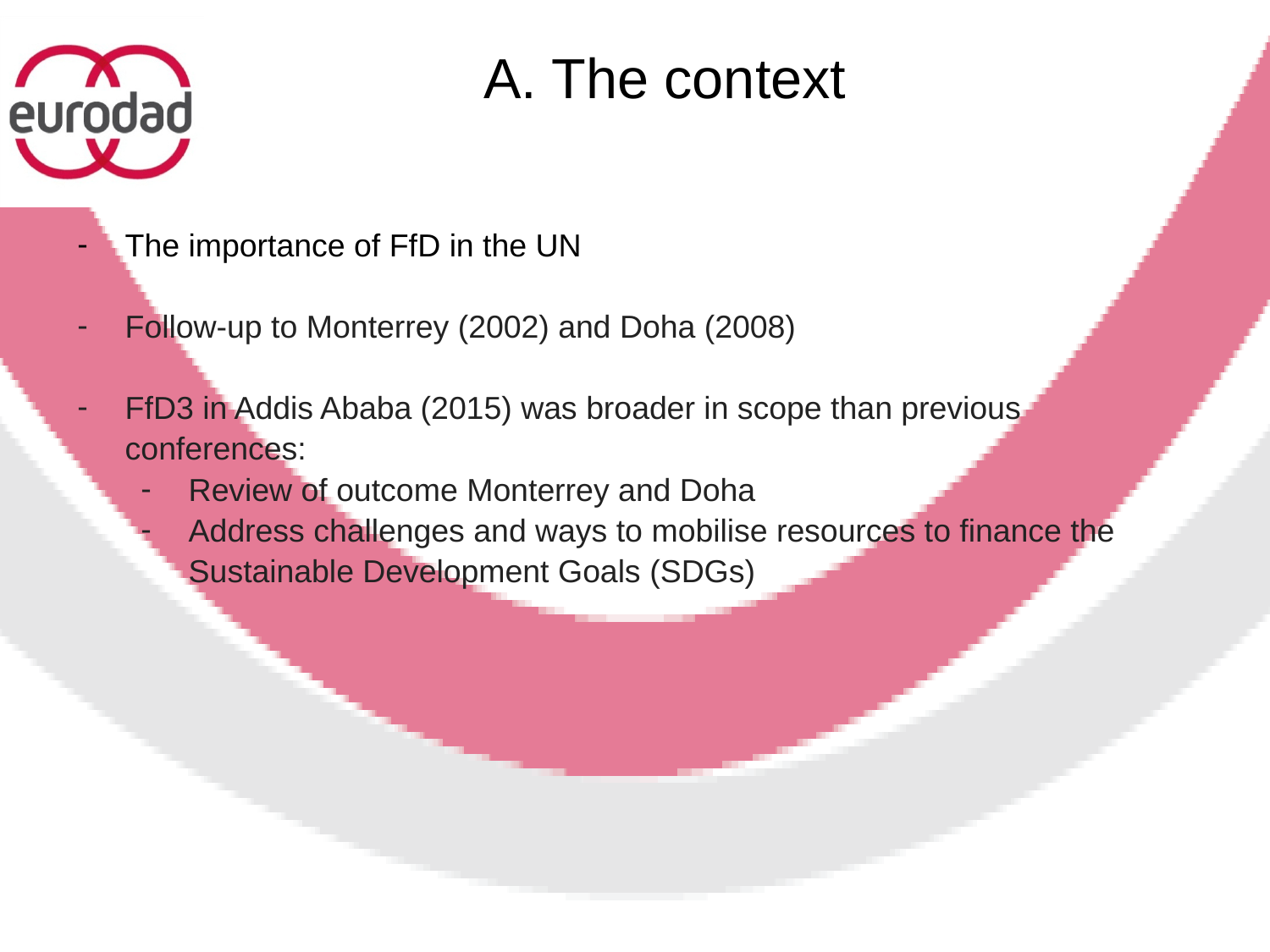

A. The context
The importance of FfD in the UN

Follow-up to Monterrey (2002) and Doha (2008)

FfD3 in Addis Ababa (2015) was broader in scope than previous conferences:
Review of outcome Monterrey and Doha
Address challenges and ways to mobilise resources to finance the Sustainable Development Goals (SDGs)